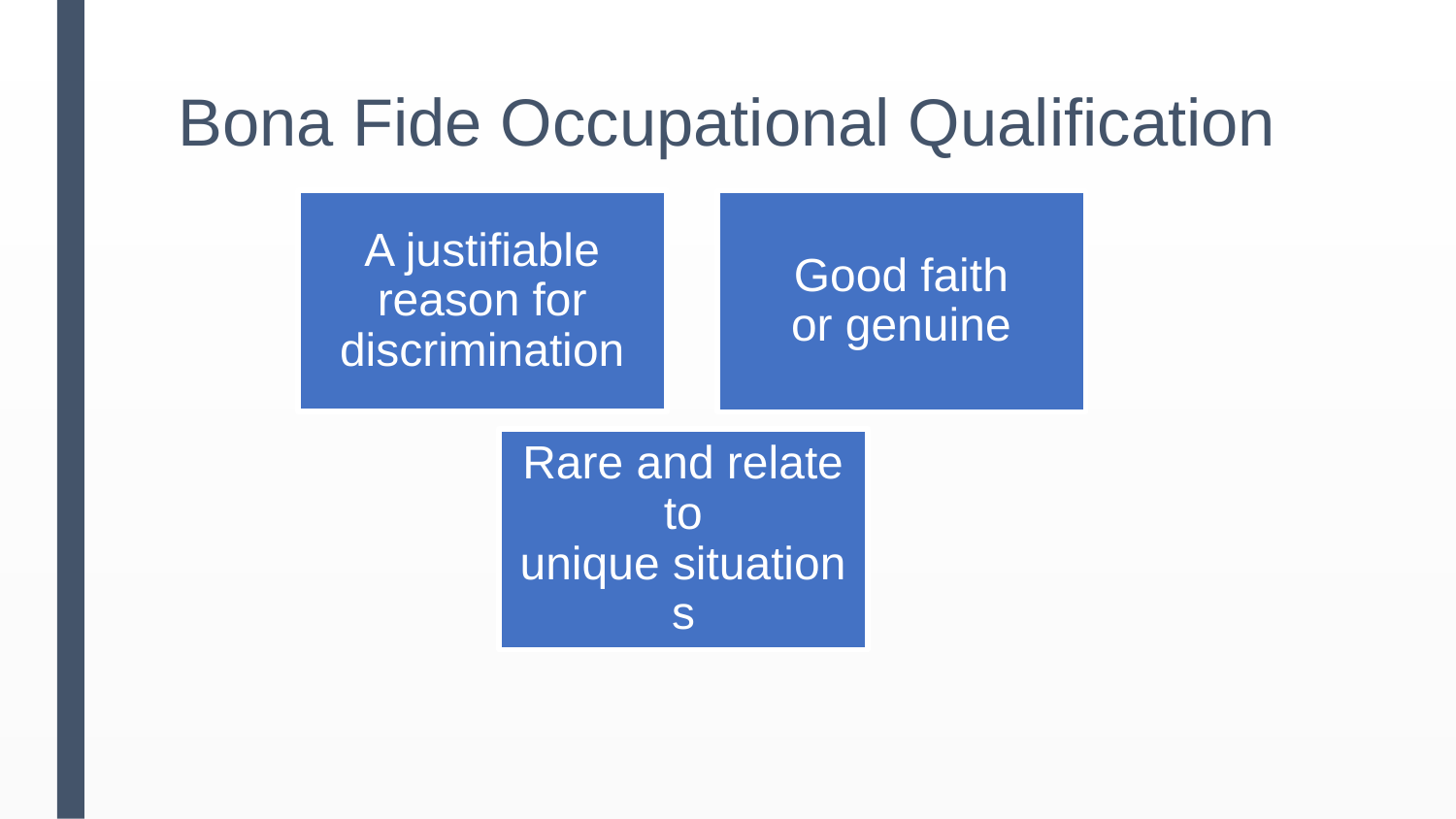

# Bona Fide Occupational Qualification
A justifiable reason for discrimination
Good faith or genuine​
Rare and relate to unique situations